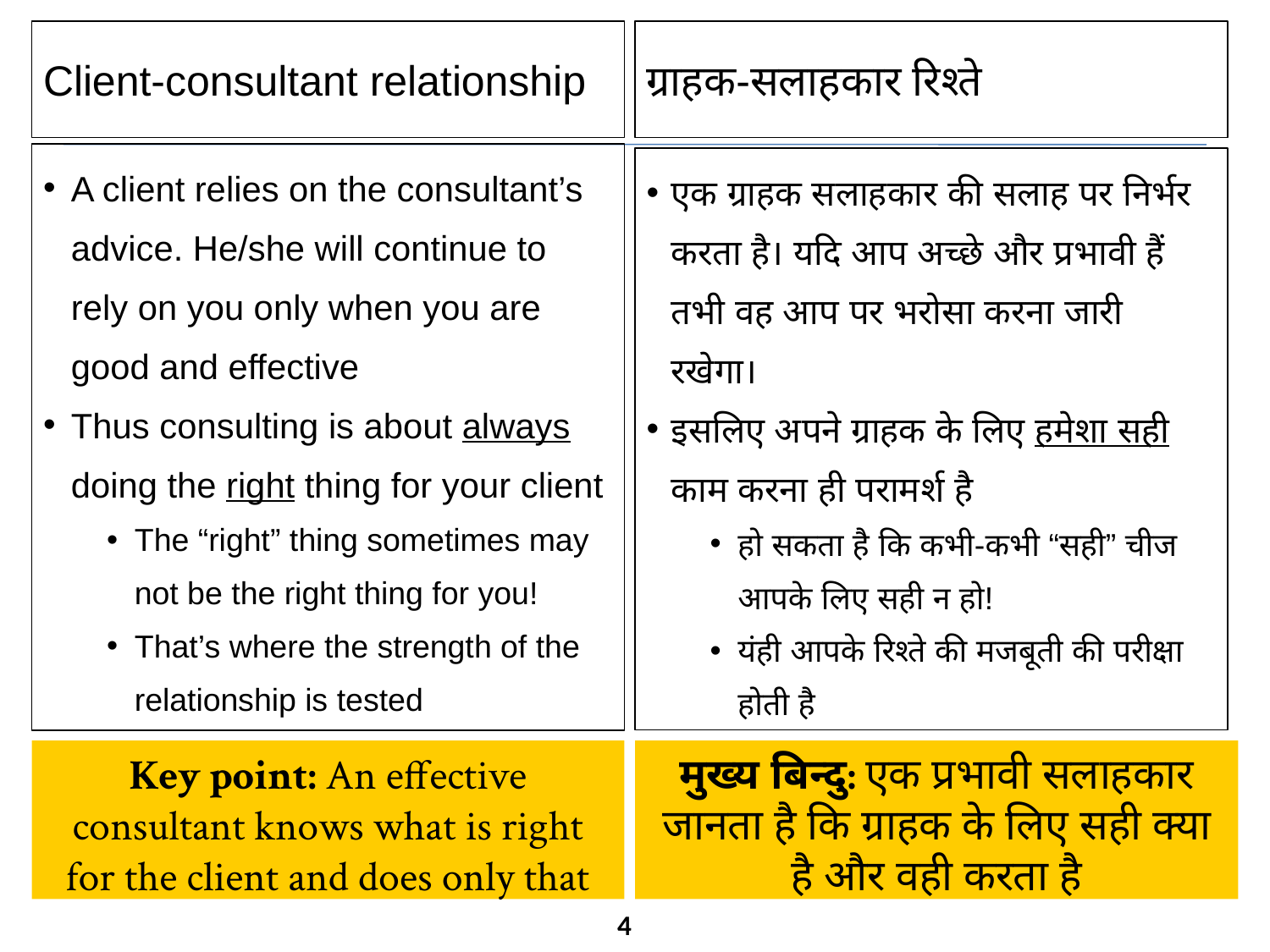

Client-consultant relationship
ग्राहक-सलाहकार रिश्ते
A client relies on the consultant’s advice. He/she will continue to rely on you only when you are good and effective
Thus consulting is about always doing the right thing for your client
The “right” thing sometimes may not be the right thing for you!
That’s where the strength of the relationship is tested
एक ग्राहक सलाहकार की सलाह पर निर्भर करता है। यदि आप अच्छे और प्रभावी हैं तभी वह आप पर भरोसा करना जारी रखेगा।
इसलिए अपने ग्राहक के लिए हमेशा सही काम करना ही परामर्श है
हो सकता है कि कभी-कभी “सही” चीज आपके लिए सही न हो!
यंही आपके रिश्ते की मजबूती की परीक्षा होती है
Key point: An effective consultant knows what is right for the client and does only that
मुख्य बिन्दु: एक प्रभावी सलाहकार जानता है कि ग्राहक के लिए सही क्या है और वही करता है
4